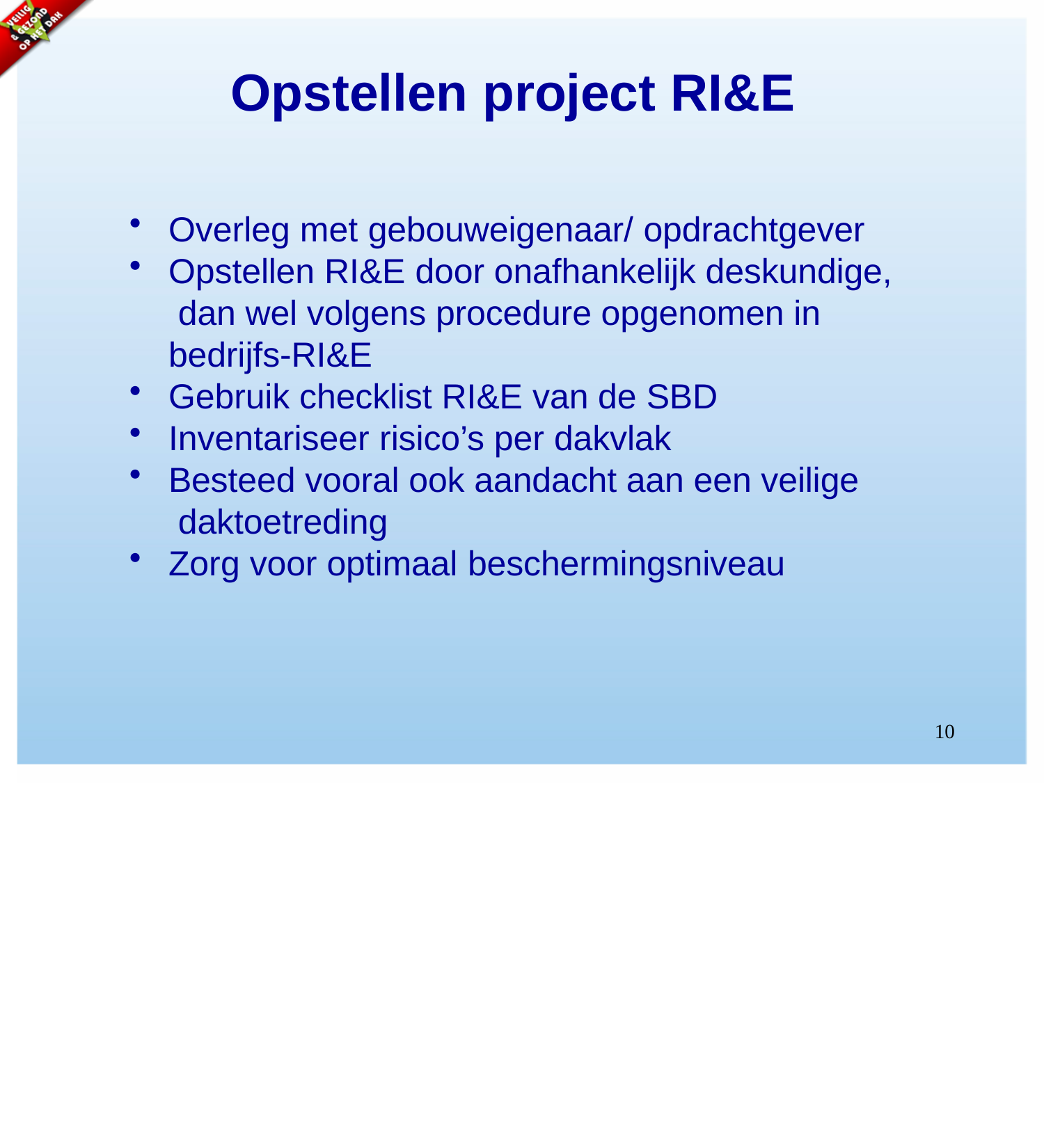

# Opstellen project RI&E
Overleg met gebouweigenaar/ opdrachtgever
Opstellen RI&E door onafhankelijk deskundige,  dan wel volgens procedure opgenomen in  bedrijfs-RI&E
Gebruik checklist RI&E van de SBD
Inventariseer risico’s per dakvlak
Besteed vooral ook aandacht aan een veilige  daktoetreding
Zorg voor optimaal beschermingsniveau
10